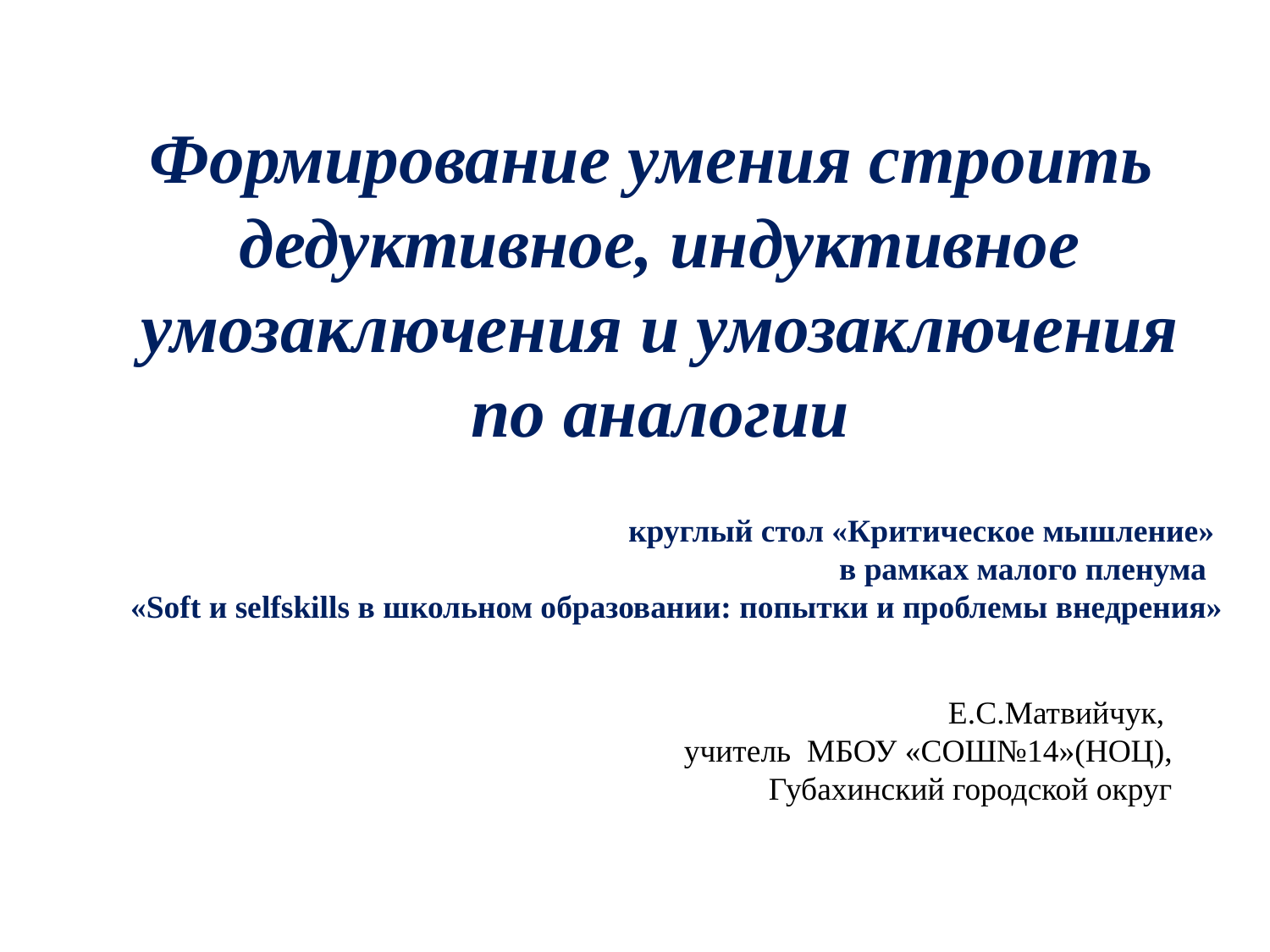

Формирование умения строить  дедуктивное, индуктивное умозаключения и умозаключения по аналогии

круглый стол «Критическое мышление»
в рамках малого пленума
«Soft и selfskills в школьном образовании: попытки и проблемы внедрения»
Е.С.Матвийчук,
учитель  МБОУ «СОШ№14»(НОЦ), Губахинский городской округ